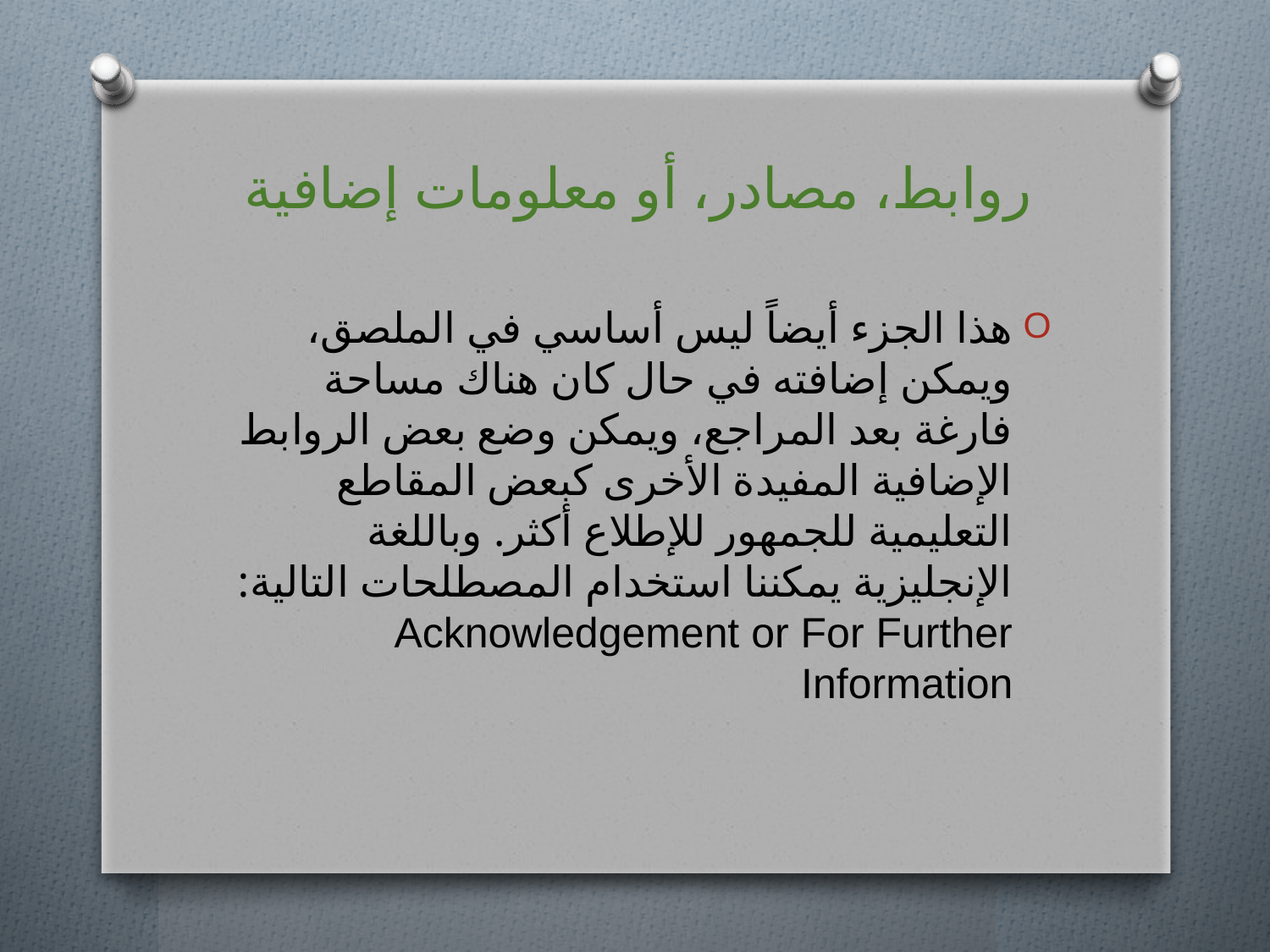

# روابط، مصادر، أو معلومات إضافية
هذا الجزء أيضاً ليس أساسي في الملصق، ويمكن إضافته في حال كان هناك مساحة فارغة بعد المراجع، ويمكن وضع بعض الروابط الإضافية المفيدة الأخرى كبعض المقاطع التعليمية للجمهور للإطلاع أكثر. وباللغة الإنجليزية يمكننا استخدام المصطلحات التالية: Acknowledgement or For Further Information